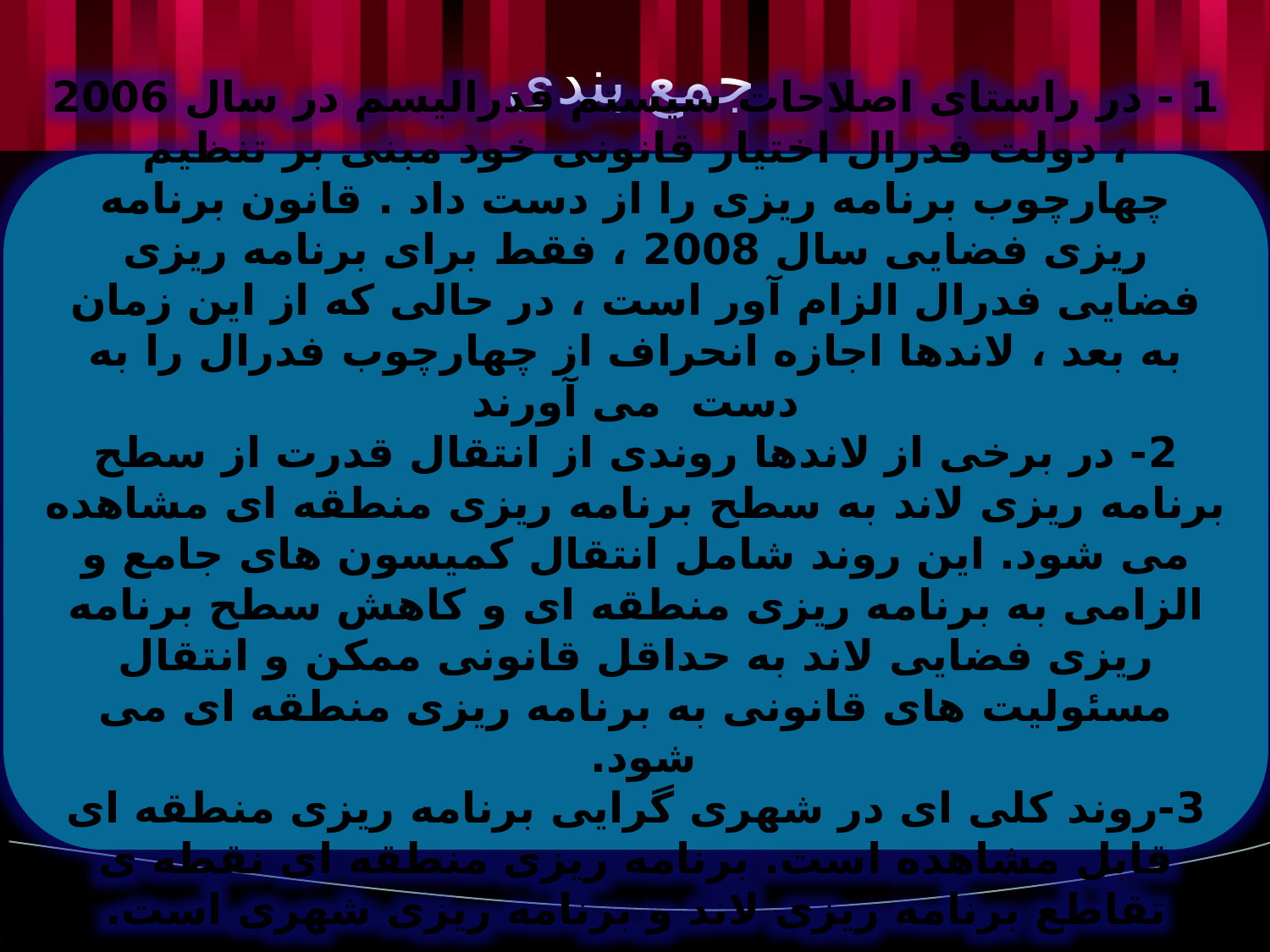

# جمع بندی
1 - در راستای اصلاحات سیستم فدرالیسم در سال 2006 ، دولت فدرال اختیار قانونی خود مبنی بر تنظیم چهارچوب برنامه ریزی را از دست داد . قانون برنامه ریزی فضایی سال 2008 ، فقط برای برنامه ریزی فضایی فدرال الزام آور است ، در حالی که از این زمان به بعد ، لاندها اجازه انحراف از چهارچوب فدرال را به دست  می آورند
2- در برخی از لاندها روندی از انتقال قدرت از سطح برنامه ریزی لاند به سطح برنامه ریزی منطقه ای مشاهده می شود. این روند شامل انتقال کمیسون های جامع و الزامی به برنامه ریزی منطقه ای و کاهش سطح برنامه ریزی فضایی لاند به حداقل قانونی ممکن و انتقال مسئولیت های قانونی به برنامه ریزی منطقه ای می شود.
3-روند کلی ای در شهری گرایی برنامه ریزی منطقه ای قابل مشاهده است. برنامه ریزی منطقه ای نقطه ی تقاطع برنامه ریزی لاند و برنامه ریزی شهری است.